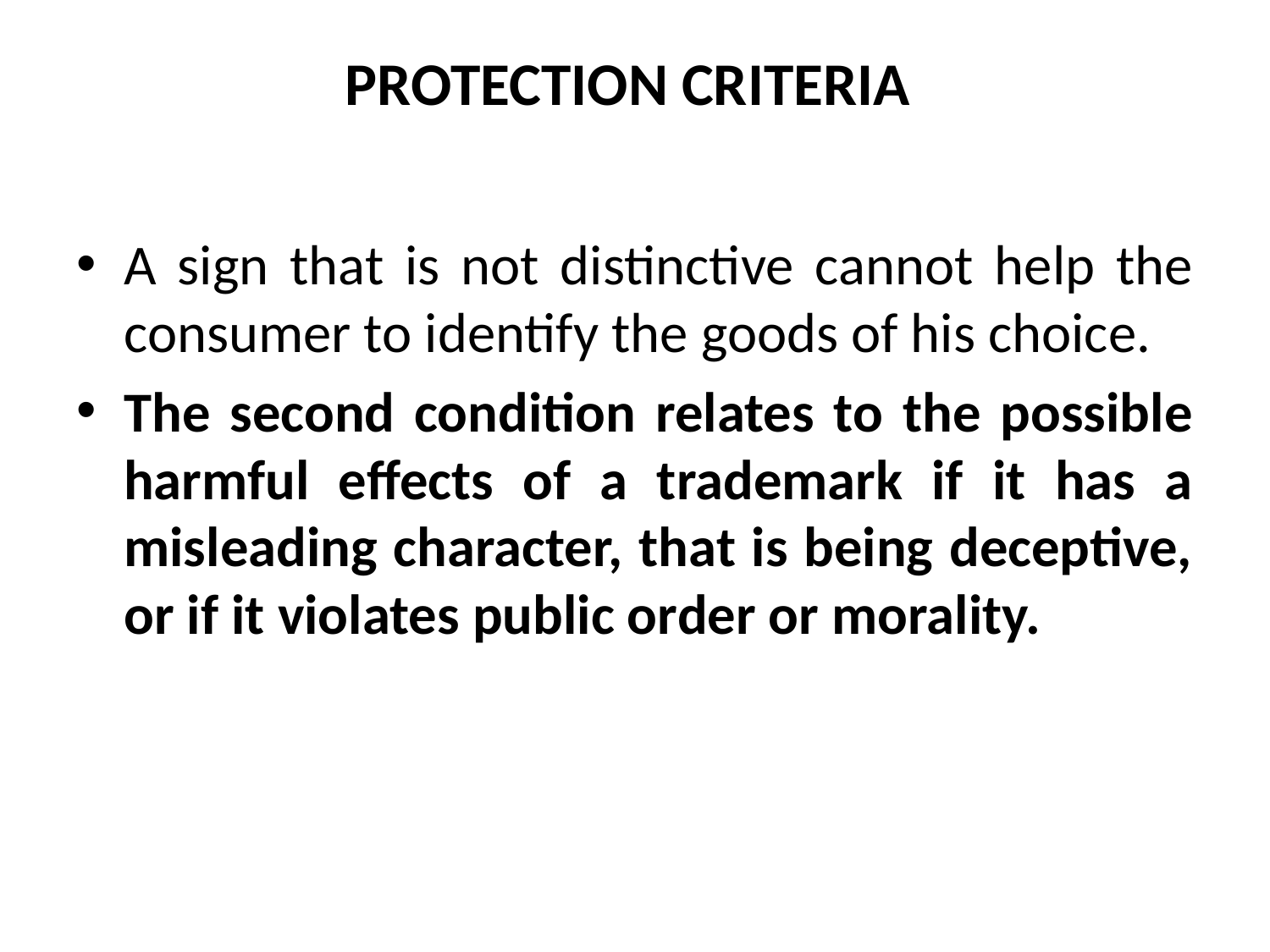

# PROTECTION CRITERIA
A sign that is not distinctive cannot help the consumer to identify the goods of his choice.
The second condition relates to the possible harmful effects of a trademark if it has a misleading character, that is being deceptive, or if it violates public order or morality.